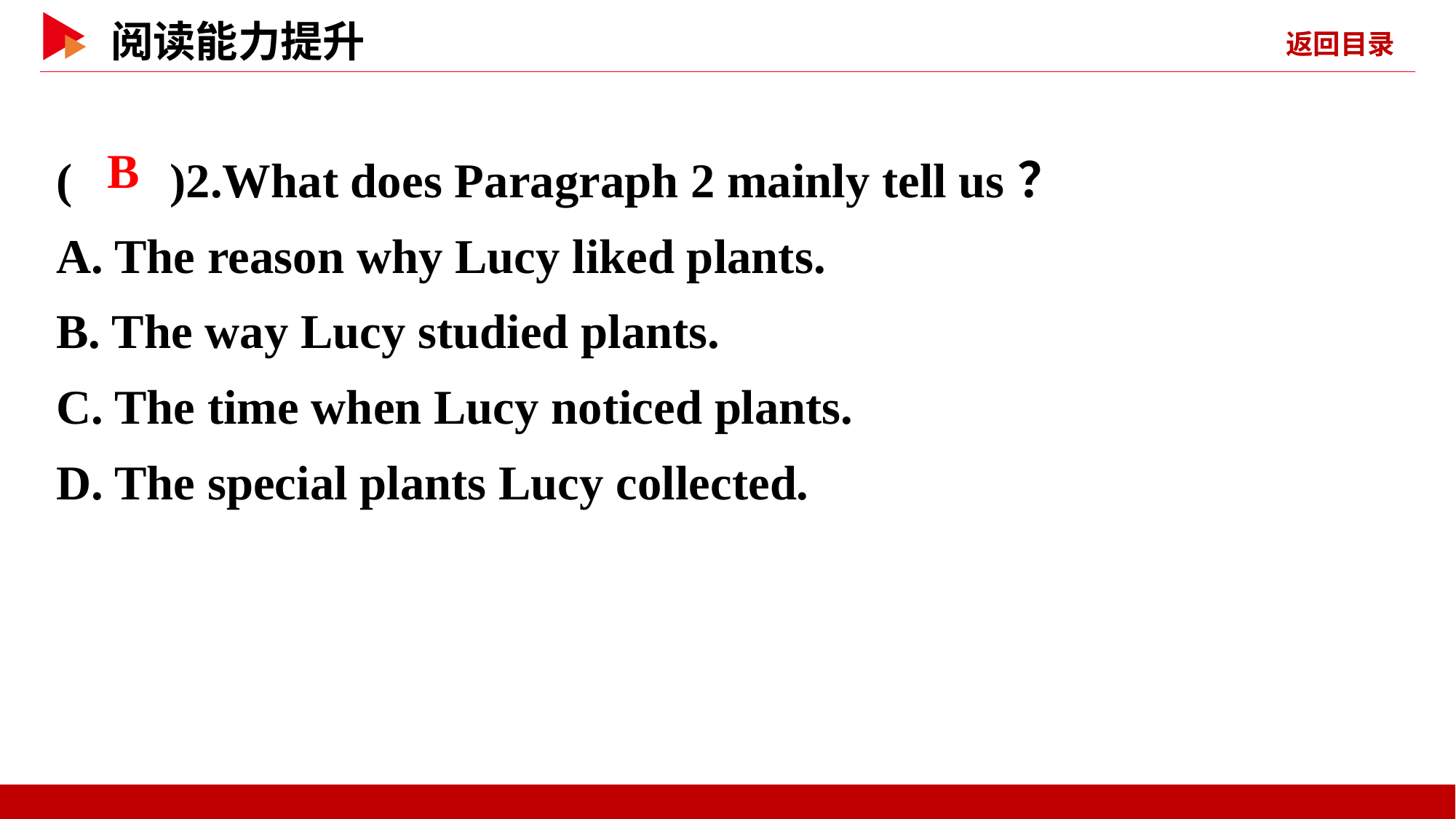

(        )2.What does Paragraph 2 mainly tell us？
A. The reason why Lucy liked plants.
B. The way Lucy studied plants.
C. The time when Lucy noticed plants.
D. The special plants Lucy collected.
   B